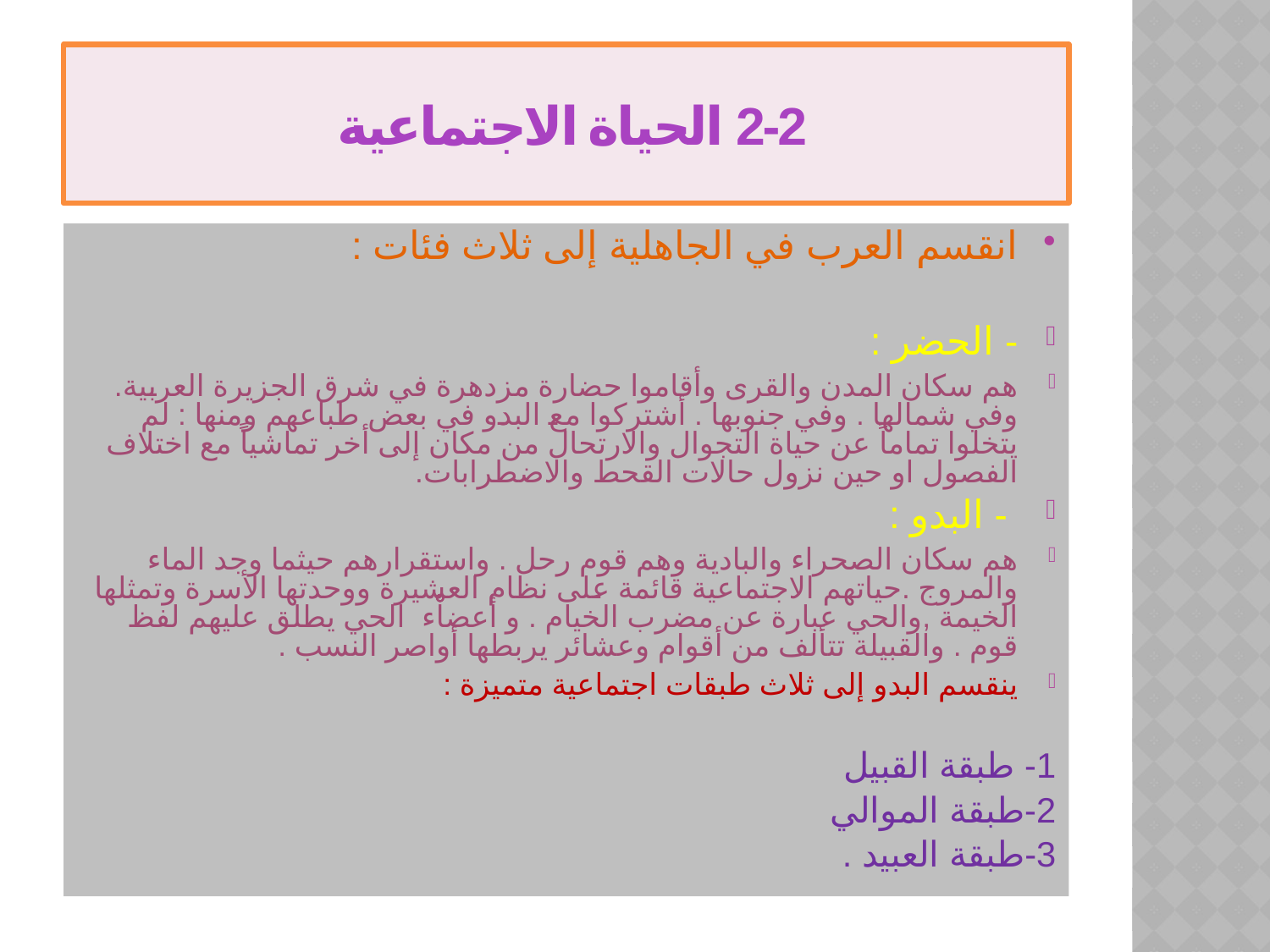

# 2-2 الحياة الاجتماعية
انقسم العرب في الجاهلية إلى ثلاث فئات :

- الحضر :
هم سكان المدن والقرى وأقاموا حضارة مزدهرة في شرق الجزيرة العربية. وفي شمالها . وفي جنوبها . أشتركوا مع البدو في بعض طباعهم ومنها : لم يتخلوا تماماً عن حياة التجوال والارتحال من مكان إلى أخر تماشياً مع اختلاف الفصول او حين نزول حالات القحط والاضطرابات.
 - البدو :
هم سكان الصحراء والبادية وهم قوم رحل . واستقرارهم حيثما وجد الماء والمروج .حياتهم الاجتماعية قائمة على نظام العشيرة ووحدتها الأسرة وتمثلها الخيمة ,والحي عبارة عن مضرب الخيام . و أعضاْْْء  الحي يطلق عليهم لفظ قوم . والقبيلة تتألف من أقوام وعشائر يربطها أواصر النسب .
ينقسم البدو إلى ثلاث طبقات اجتماعية متميزة :

1- طبقة القبيل
2-طبقة الموالي
3-طبقة العبيد .